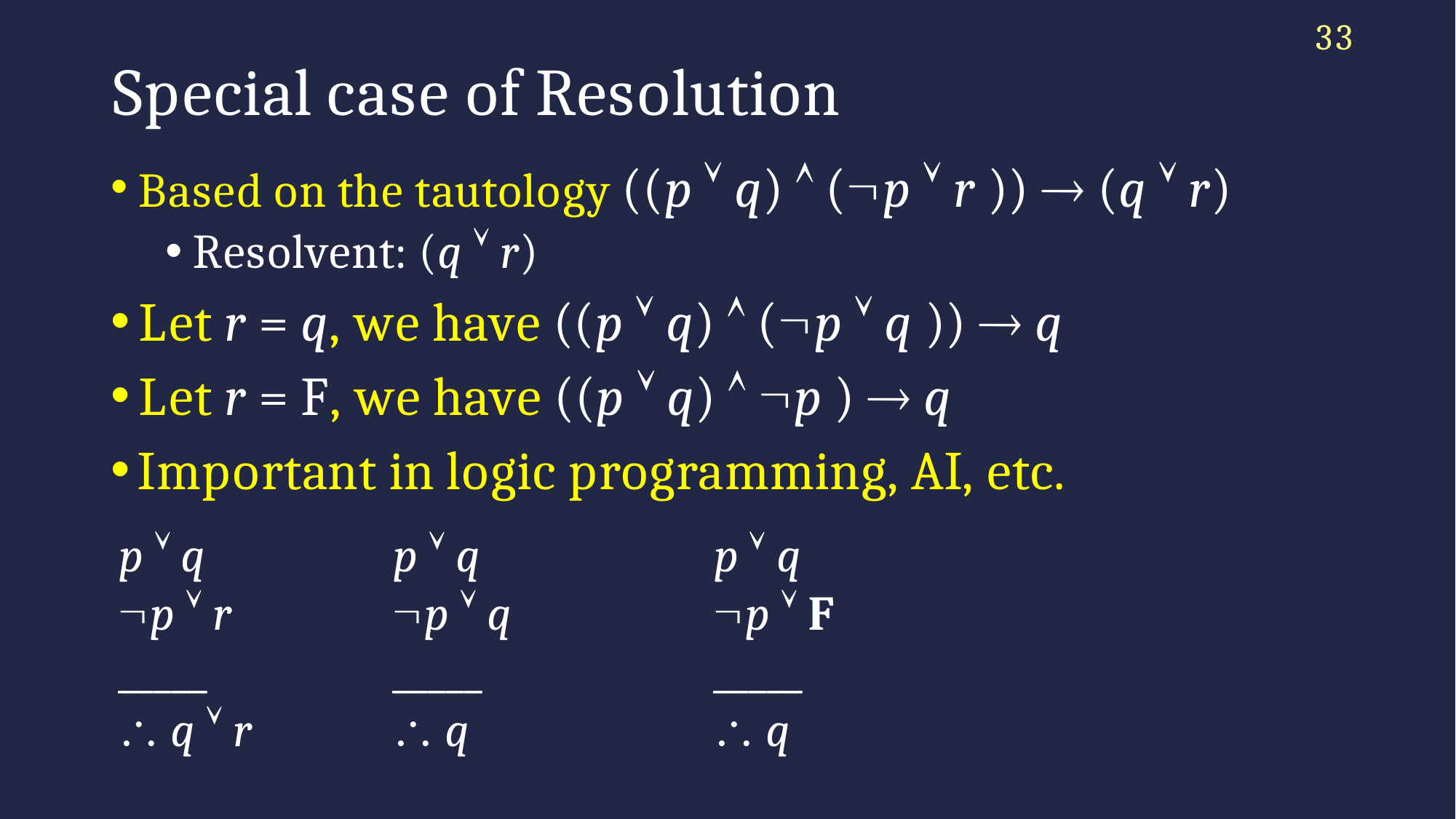

33
# Special case of Resolution
Based on the tautology ((p ∨ q) ∧ (¬p ∨ r )) → (q ∨ r)
Resolvent: (q ∨ r)
Let r = q, we have ((p ∨ q) ∧ (¬p ∨ q )) → q
Let r = F, we have ((p ∨ q) ∧ ¬p ) → q
Important in logic programming, AI, etc.
p ∨ q
¬p ∨ r
_____
∴ q ∨ r
p ∨ q
¬p ∨ q
_____
∴ q
p ∨ q
¬p ∨ F
_____
∴ q